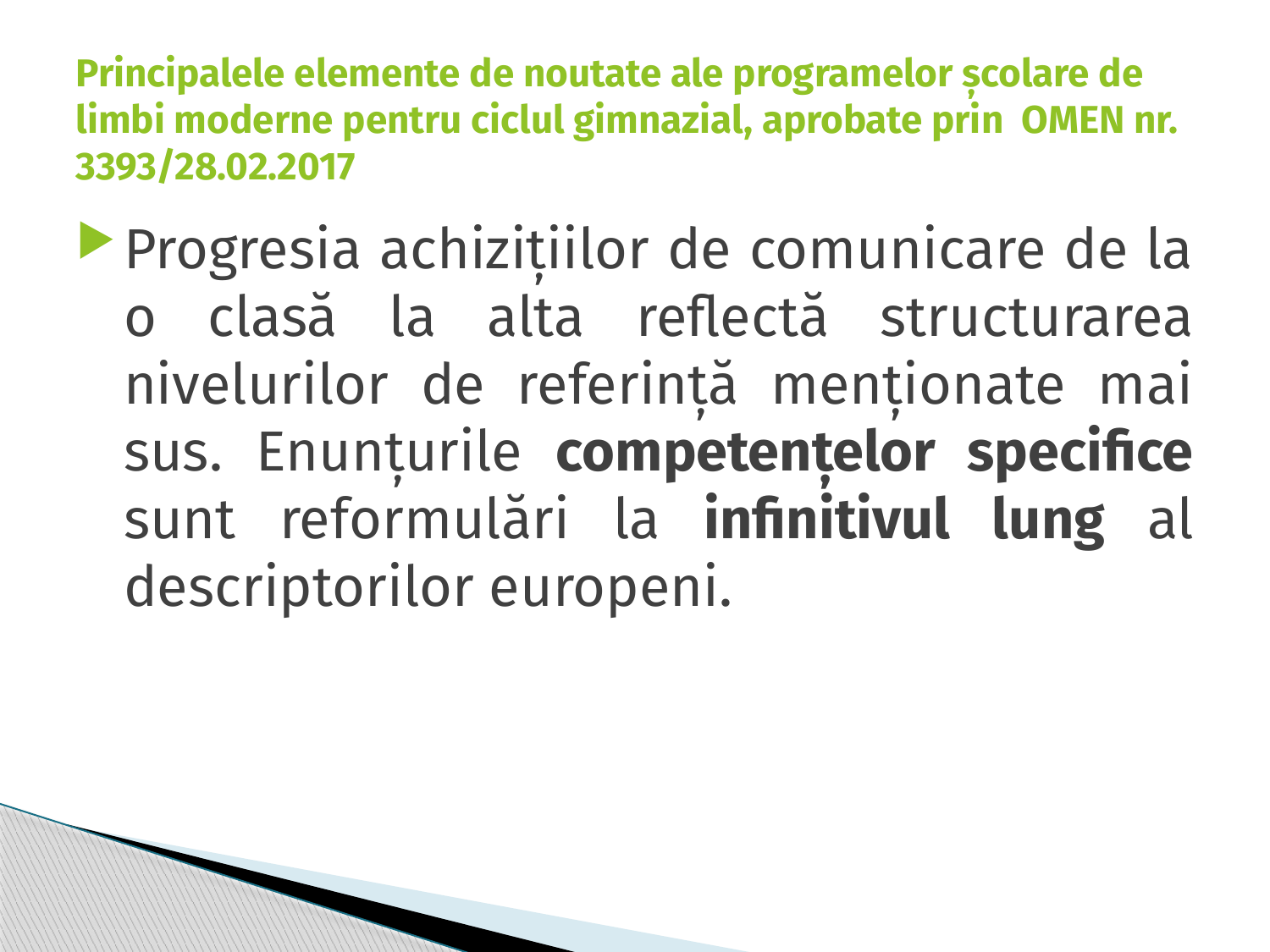

# Principalele elemente de noutate ale programelor școlare de limbi moderne pentru ciclul gimnazial, aprobate prin  OMEN nr. 3393/28.02.2017
Progresia achizițiilor de comunicare de la o clasă la alta reflectă structurarea nivelurilor de referință menționate mai sus. Enunțurile competențelor specifice sunt reformulări la infinitivul lung al descriptorilor europeni.